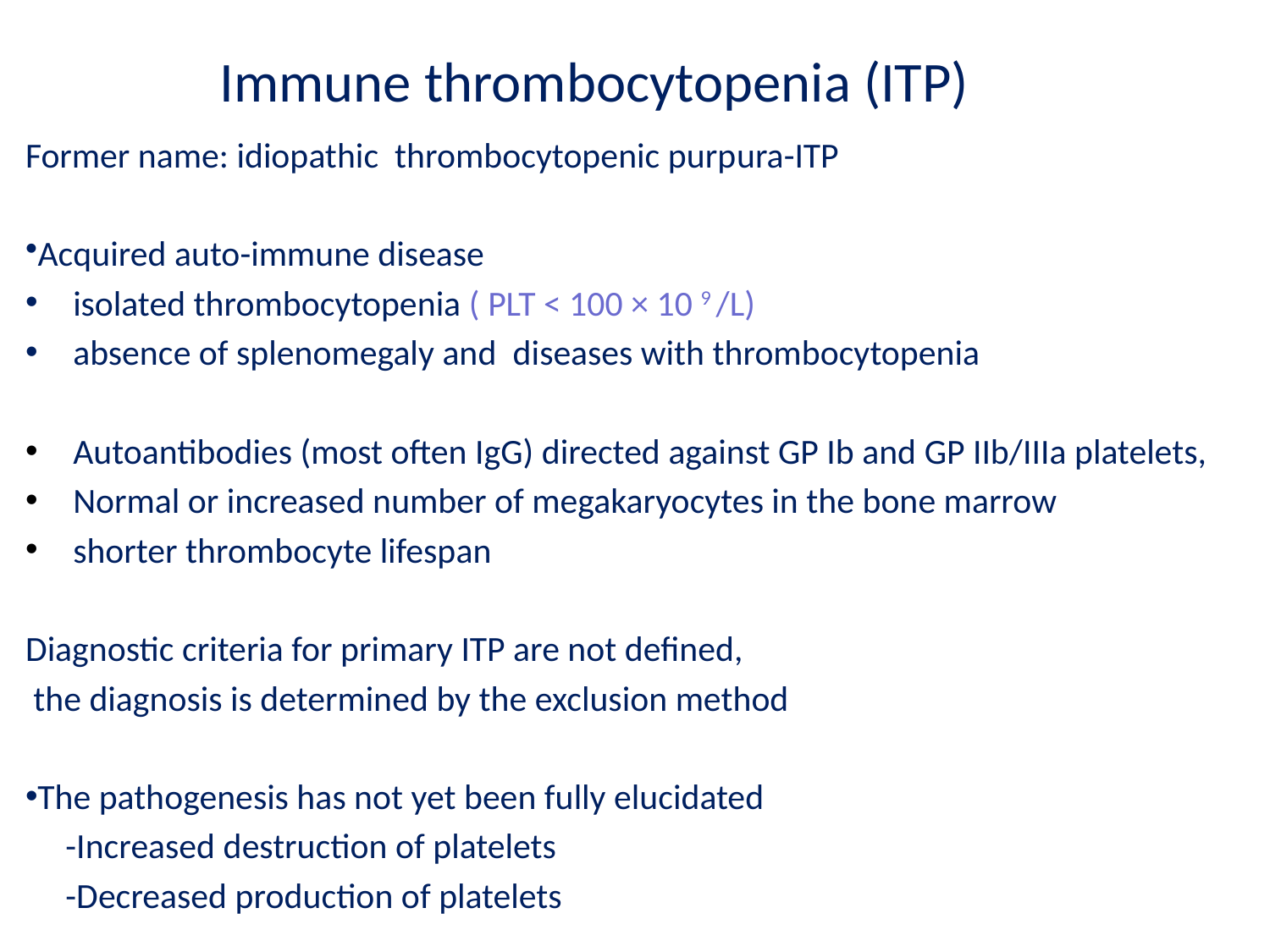

# Immune thrombocytopenia (ITP)
Former name: idiopathic  thrombocytopenic purpura-ITP

Acquired auto-immune disease
isolated thrombocytopenia ( PLT < 100 × 10 9 /L)
absence of splenomegaly and  diseases with thrombocytopenia

Autoantibodies (most often IgG) directed against GP Ib and GP IIb/IIIa platelets,
Normal or increased number of megakaryocytes in the bone marrow
shorter thrombocyte lifespan

Diagnostic criteria for primary ITP are not defined,
 the diagnosis is determined by the exclusion method

The pathogenesis has not yet been fully elucidated
     -Increased destruction of platelets
     -Decreased production of platelets